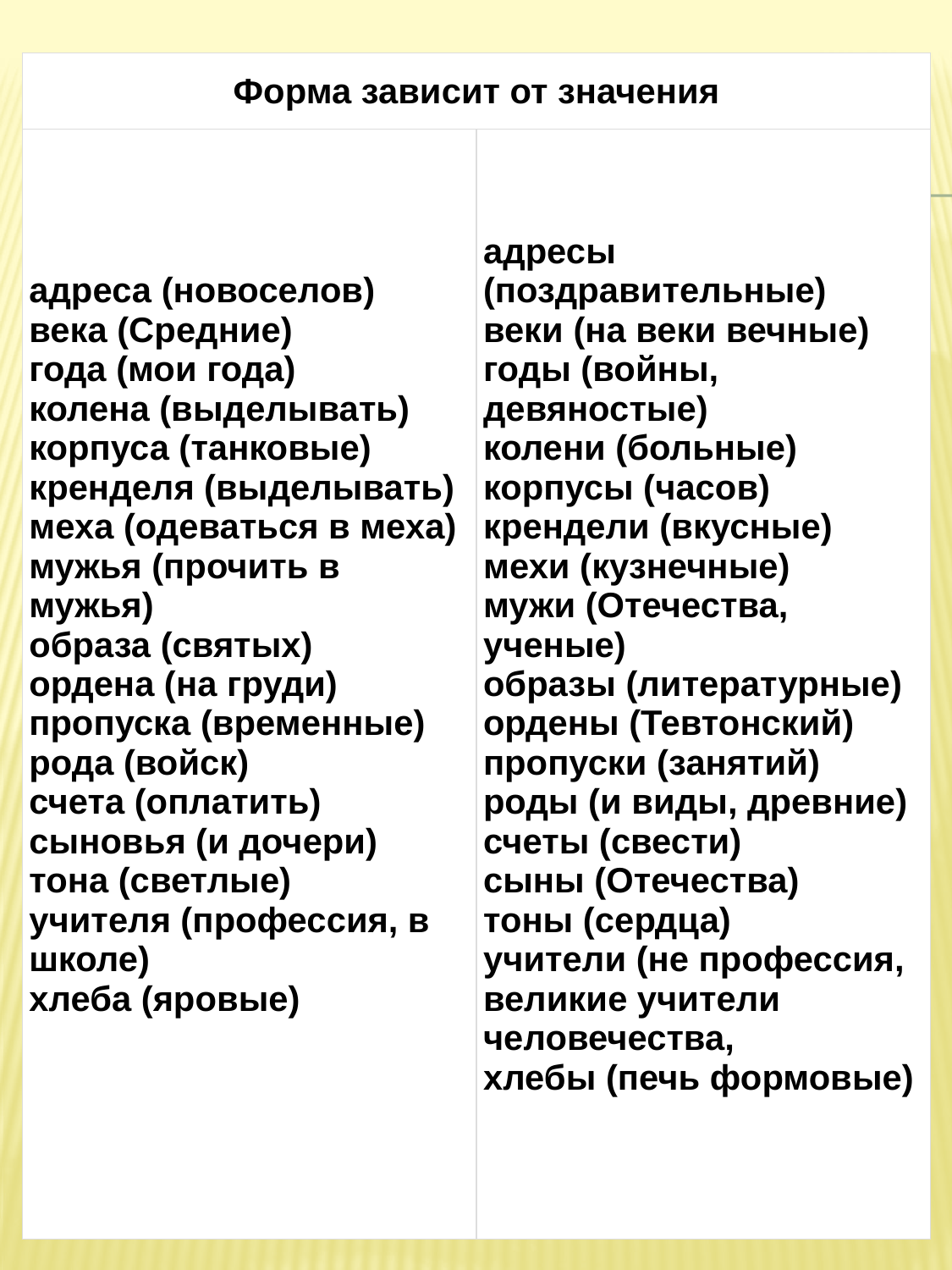

| Форма зависит от значения |  |
| --- | --- |
| адреса (новоселов) века (Средние) года (мои года) колена (выделывать) корпуса (танковые) кренделя (выделывать) меха (одеваться в меха) мужья (прочить в мужья) образа (святых) ордена (на груди) пропуска (временные) рода (войск) счета (оплатить)  сыновья (и дочери) тона (светлые) учителя (профессия, в школе) хлеба (яровые) | адресы (поздравительные) веки (на веки вечные) годы (войны, девяностые) колени (больные) корпусы (часов) крендели (вкусные) мехи (кузнечные) мужи (Отечества, ученые) образы (литературные) ордены (Тевтонский)  пропуски (занятий) роды (и виды, древние) счеты (свести) сыны (Отечества) тоны (сердца) учители (не профессия, великие учители человечества, хлебы (печь формовые) |